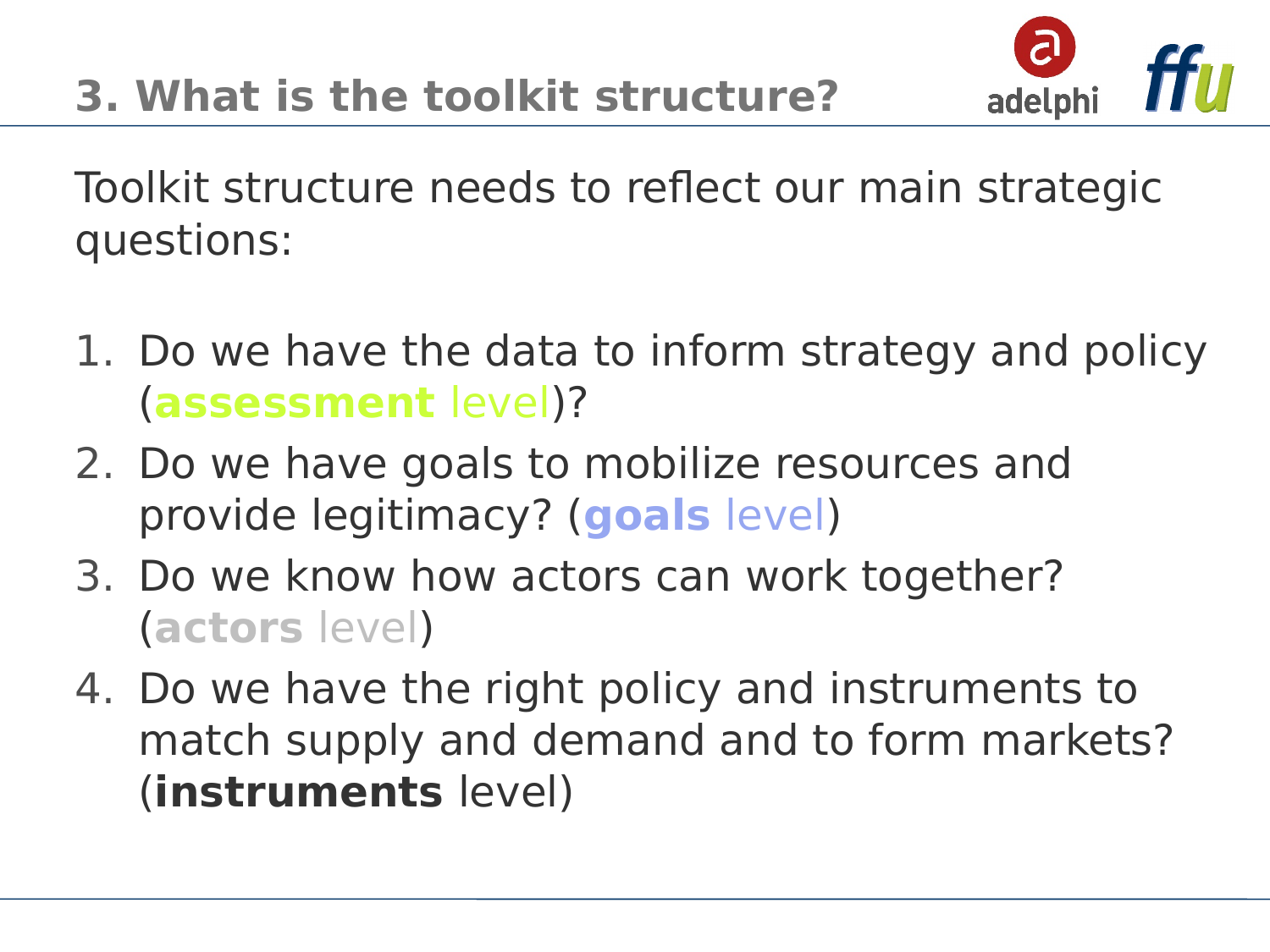

# 3. What is the toolkit structure?
Toolkit structure needs to reflect our main strategic questions:
Do we have the data to inform strategy and policy (assessment level)?
Do we have goals to mobilize resources and provide legitimacy? (goals level)
Do we know how actors can work together? (actors level)
Do we have the right policy and instruments to match supply and demand and to form markets? (instruments level)